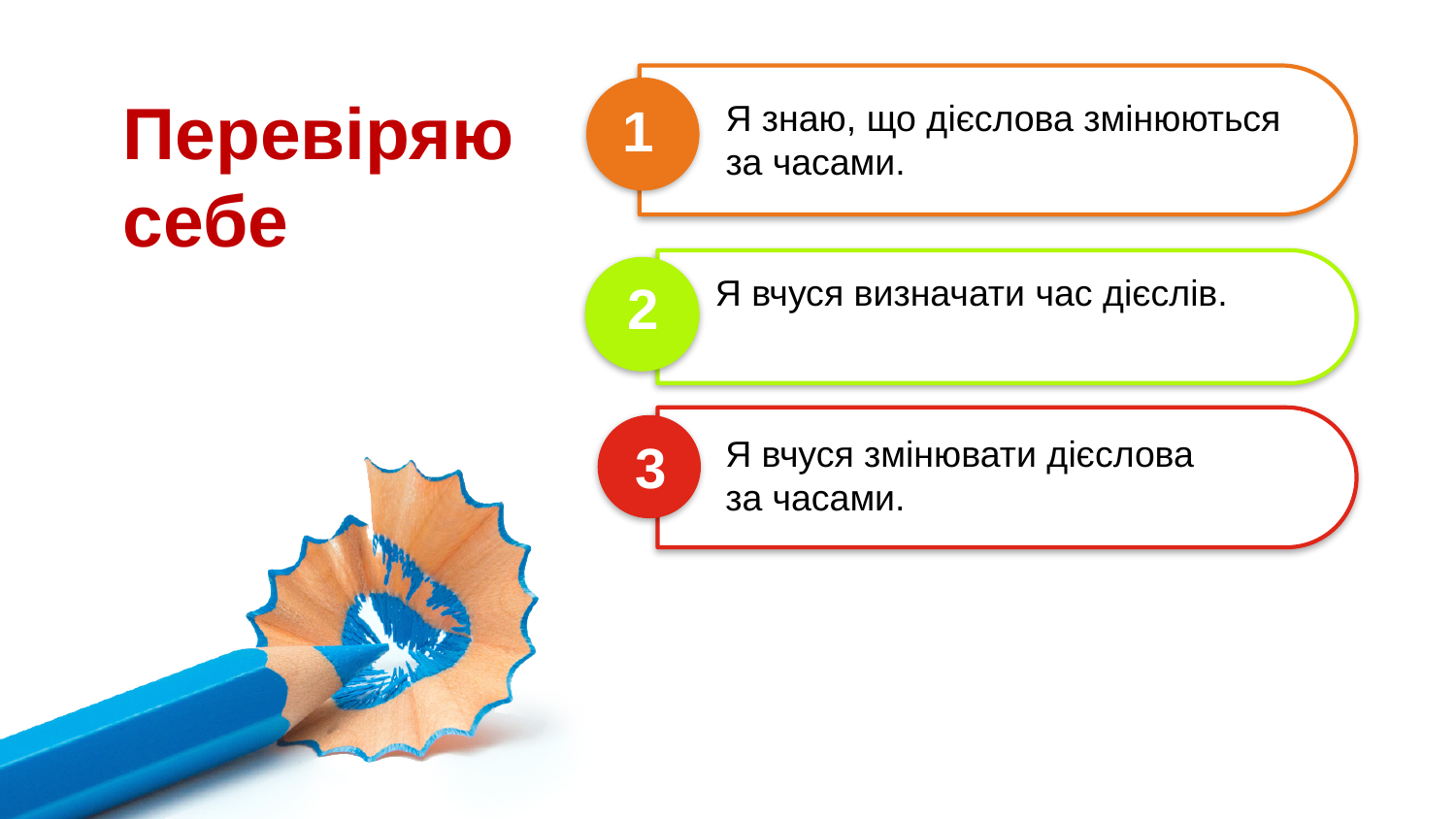

Перевіряю себе

1
Я знаю, що дієслова змінюються
за часами.

Я вчуся визначати час дієслів.

2

Я вчуся змінювати дієслова
за часами.
3
4